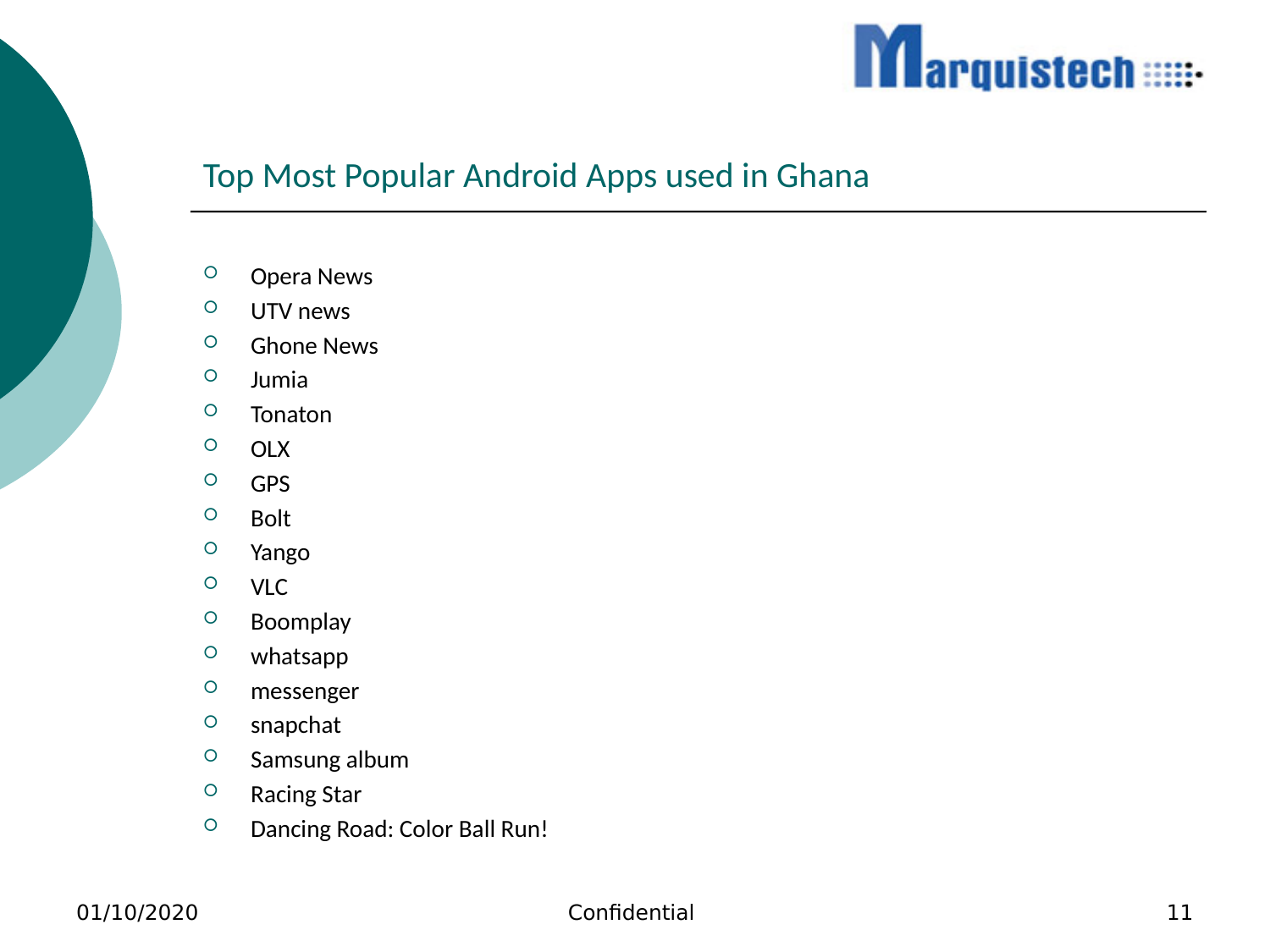

# Top Most Popular Android Apps used in Ghana
Opera News
UTV news
Ghone News
Jumia
Tonaton
OLX
GPS
Bolt
Yango
VLC
Boomplay
whatsapp
messenger
snapchat
Samsung album
Racing Star
Dancing Road: Color Ball Run!
01/10/2020
Confidential
11